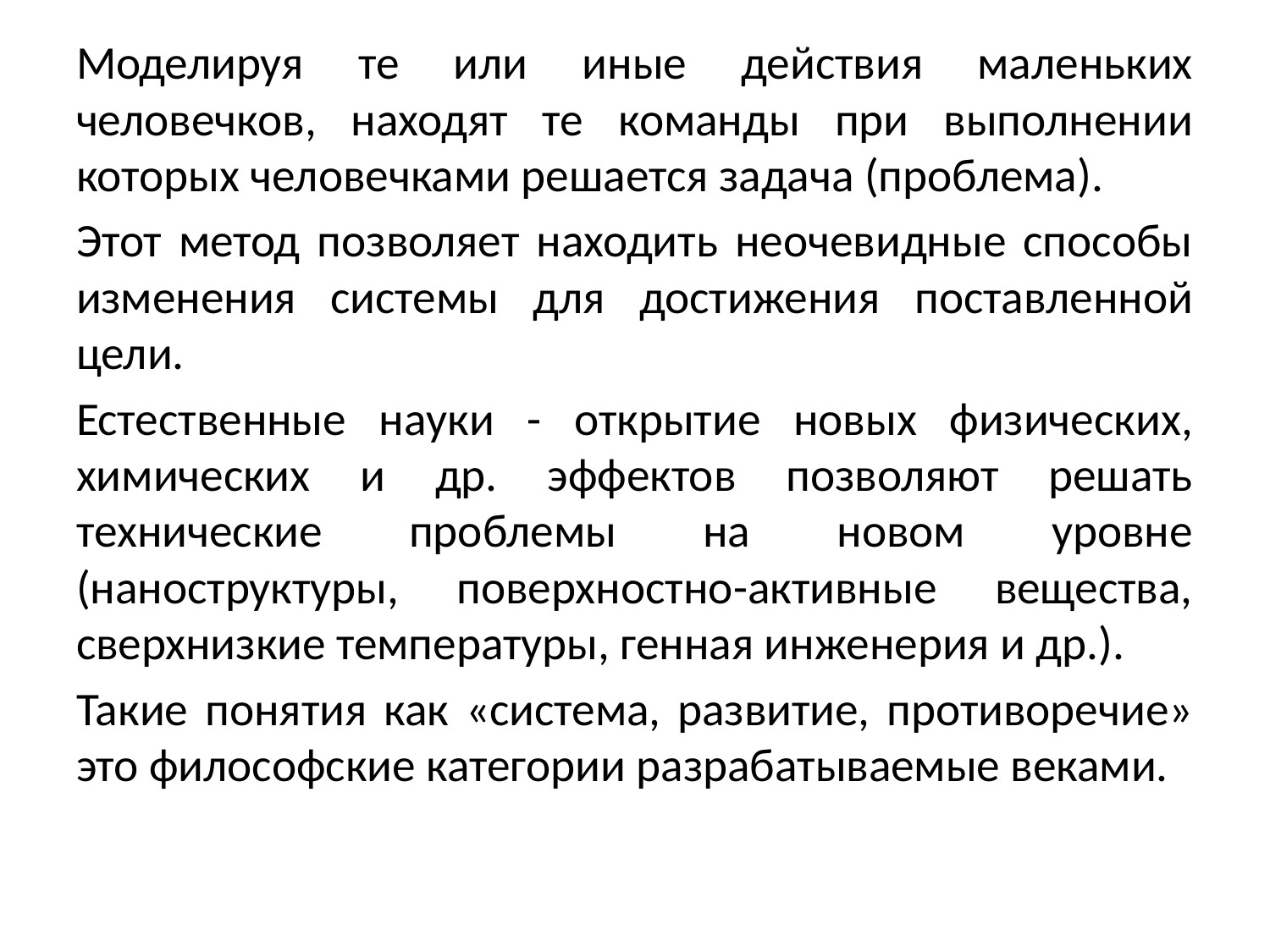

Моделируя те или иные действия маленьких человечков, находят те команды при выполнении которых человечками решается задача (проблема).
Этот метод позволяет находить неочевидные способы изменения системы для достижения поставленной цели.
Естественные науки - открытие новых физических, химических и др. эффектов позволяют решать технические проблемы на новом уровне (наноструктуры, поверхностно-активные вещества, сверхнизкие температуры, генная инженерия и др.).
Такие понятия как «система, развитие, противоречие» это философские категории разрабатываемые веками.